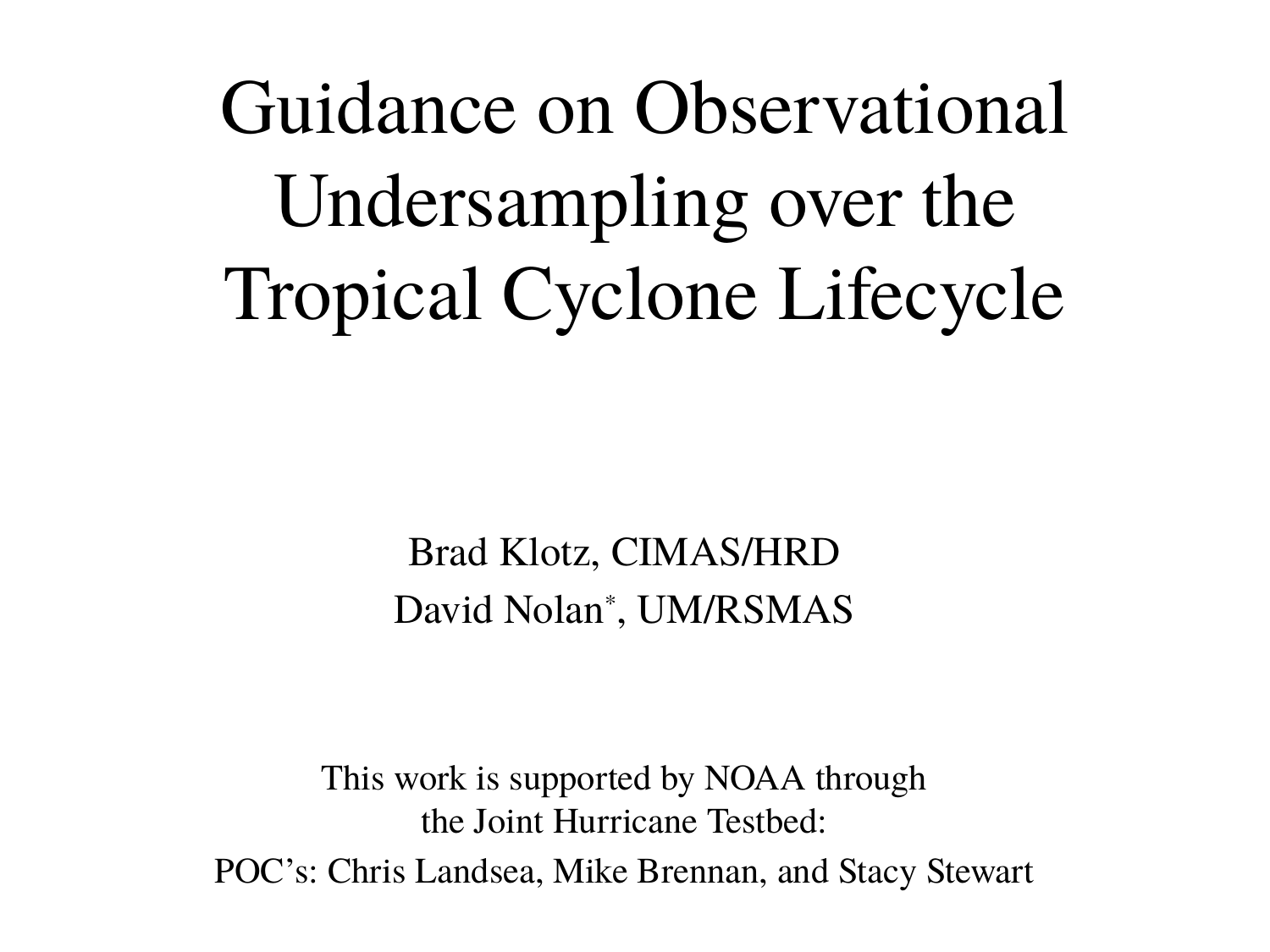

# Guidance on Observational Undersampling over the Tropical Cyclone Lifecycle
Brad Klotz, CIMAS/HRD
David Nolan*, UM/RSMAS

This work is supported by NOAA through
the Joint Hurricane Testbed:
POC’s: Chris Landsea, Mike Brennan, and Stacy Stewart